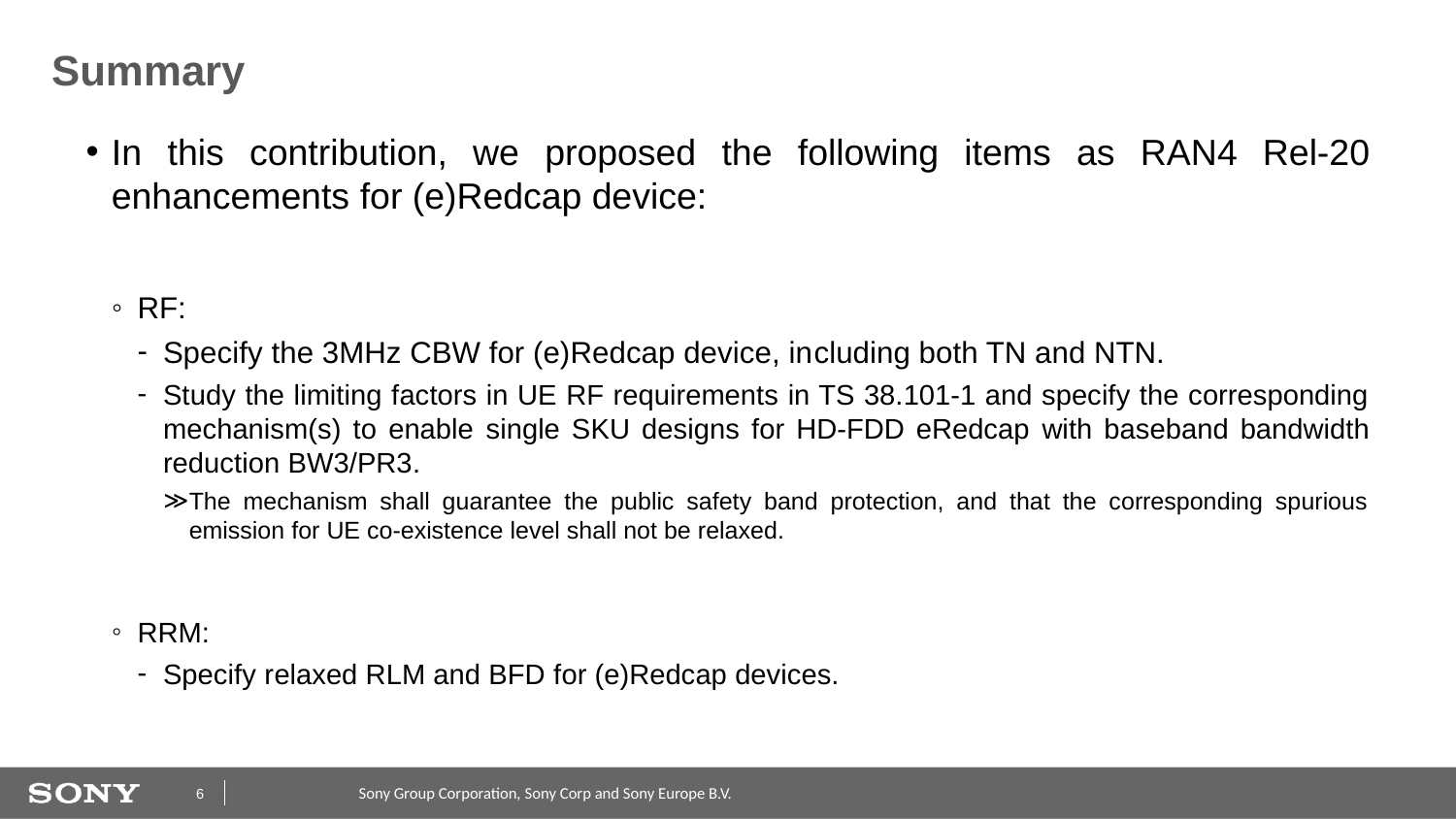

# Summary
In this contribution, we proposed the following items as RAN4 Rel-20 enhancements for (e)Redcap device:

RF:
Specify the 3MHz CBW for (e)Redcap device, including both TN and NTN.
Study the limiting factors in UE RF requirements in TS 38.101-1 and specify the corresponding mechanism(s) to enable single SKU designs for HD-FDD eRedcap with baseband bandwidth reduction BW3/PR3.
The mechanism shall guarantee the public safety band protection, and that the corresponding spurious emission for UE co-existence level shall not be relaxed.

RRM:
Specify relaxed RLM and BFD for (e)Redcap devices.